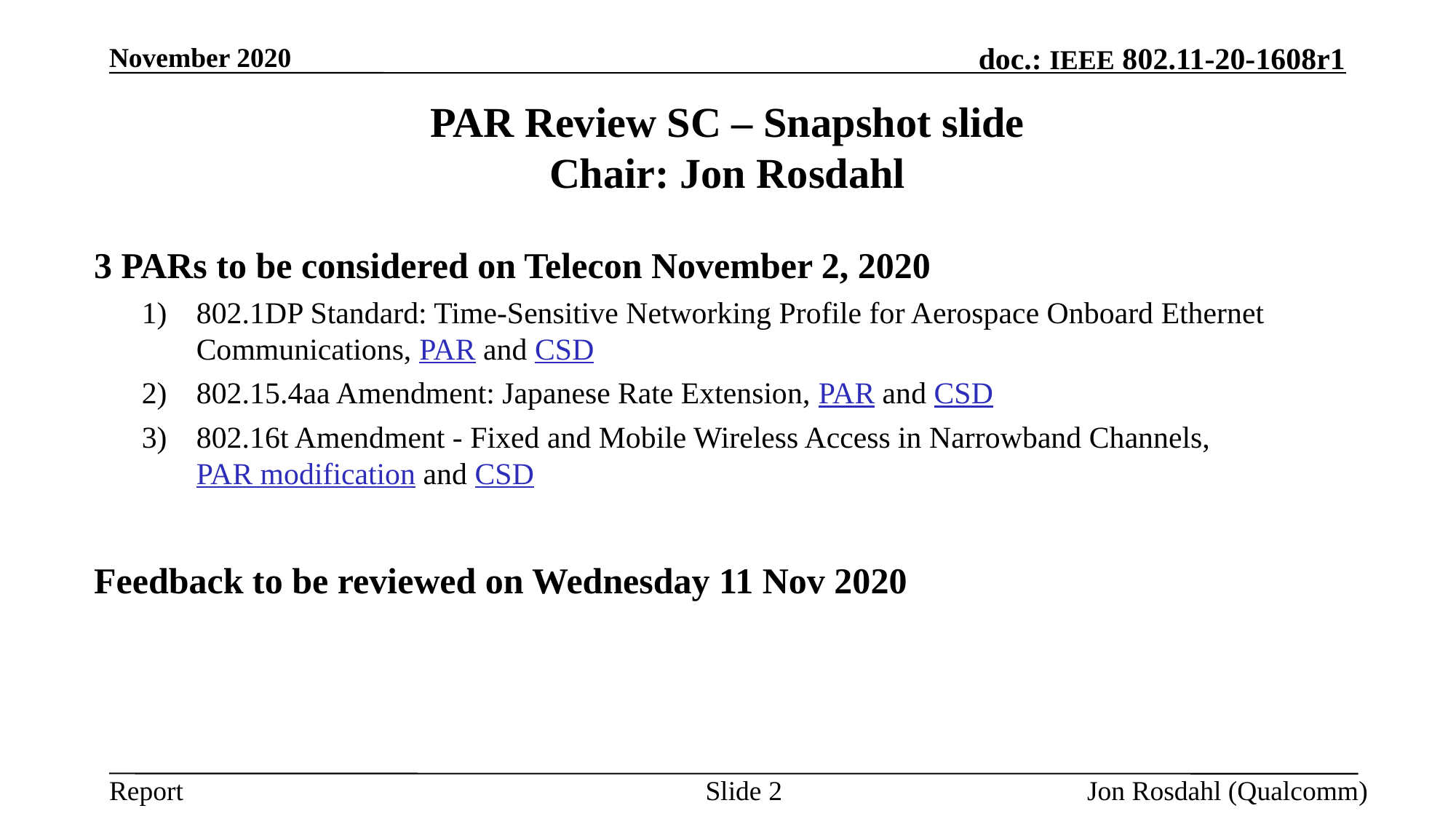

November 2020
# PAR Review SC – Snapshot slide Chair: Jon Rosdahl
3 PARs to be considered on Telecon November 2, 2020
802.1DP Standard: Time-Sensitive Networking Profile for Aerospace Onboard Ethernet Communications, PAR and CSD
802.15.4aa Amendment: Japanese Rate Extension, PAR and CSD
802.16t Amendment - Fixed and Mobile Wireless Access in Narrowband Channels, PAR modification and CSD

Feedback to be reviewed on Wednesday 11 Nov 2020

Slide 2
Jon Rosdahl (Qualcomm)